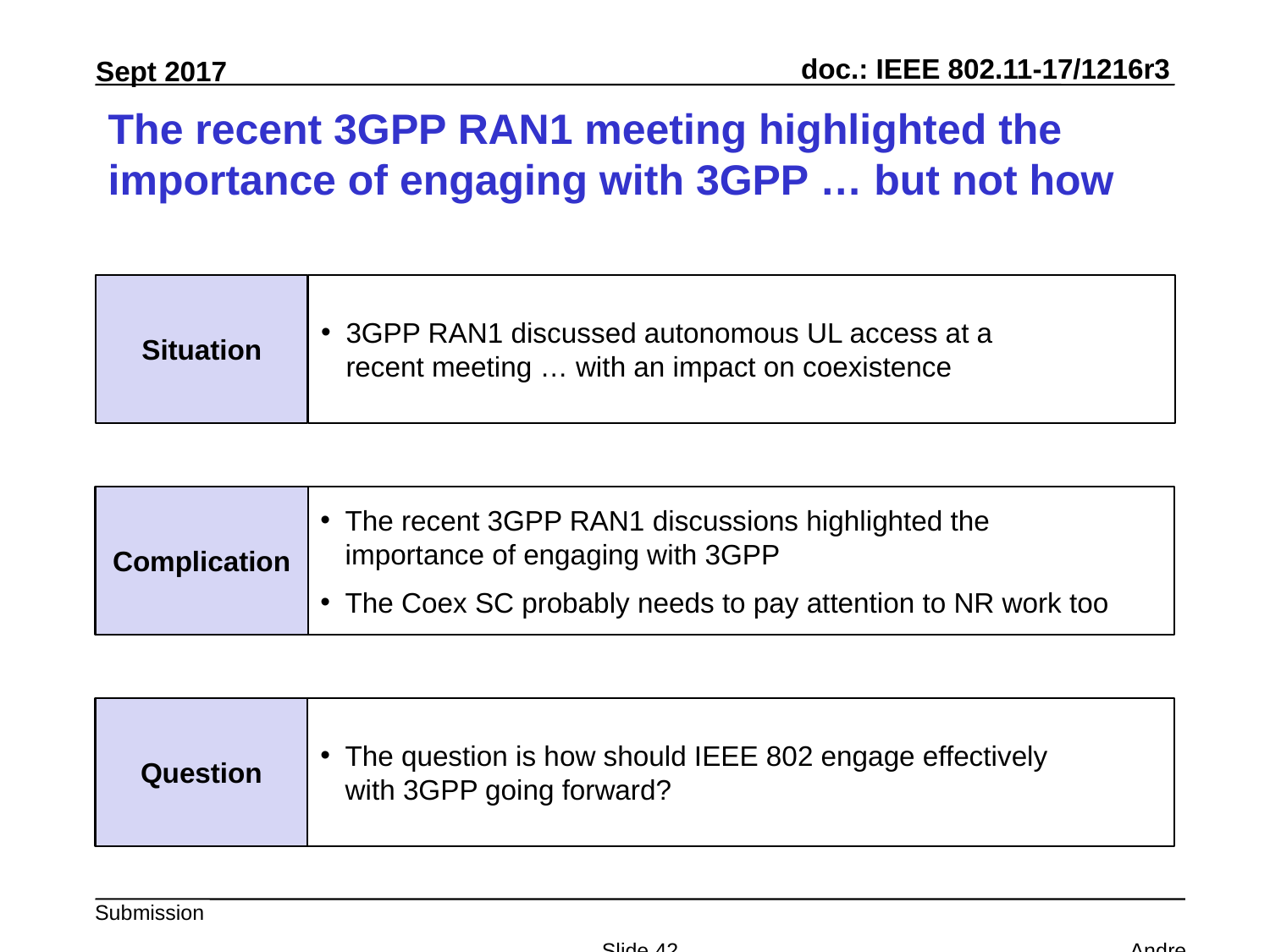

# The recent 3GPP RAN1 meeting highlighted the importance of engaging with 3GPP … but not how
Situation
3GPP RAN1 discussed autonomous UL access at a
recent meeting … with an impact on coexistence
Complication
The recent 3GPP RAN1 discussions highlighted the
importance of engaging with 3GPP
The Coex SC probably needs to pay attention to NR work too
Question
The question is how should IEEE 802 engage effectively
with 3GPP going forward?
Slide 42
Andrew Myles, Cisco